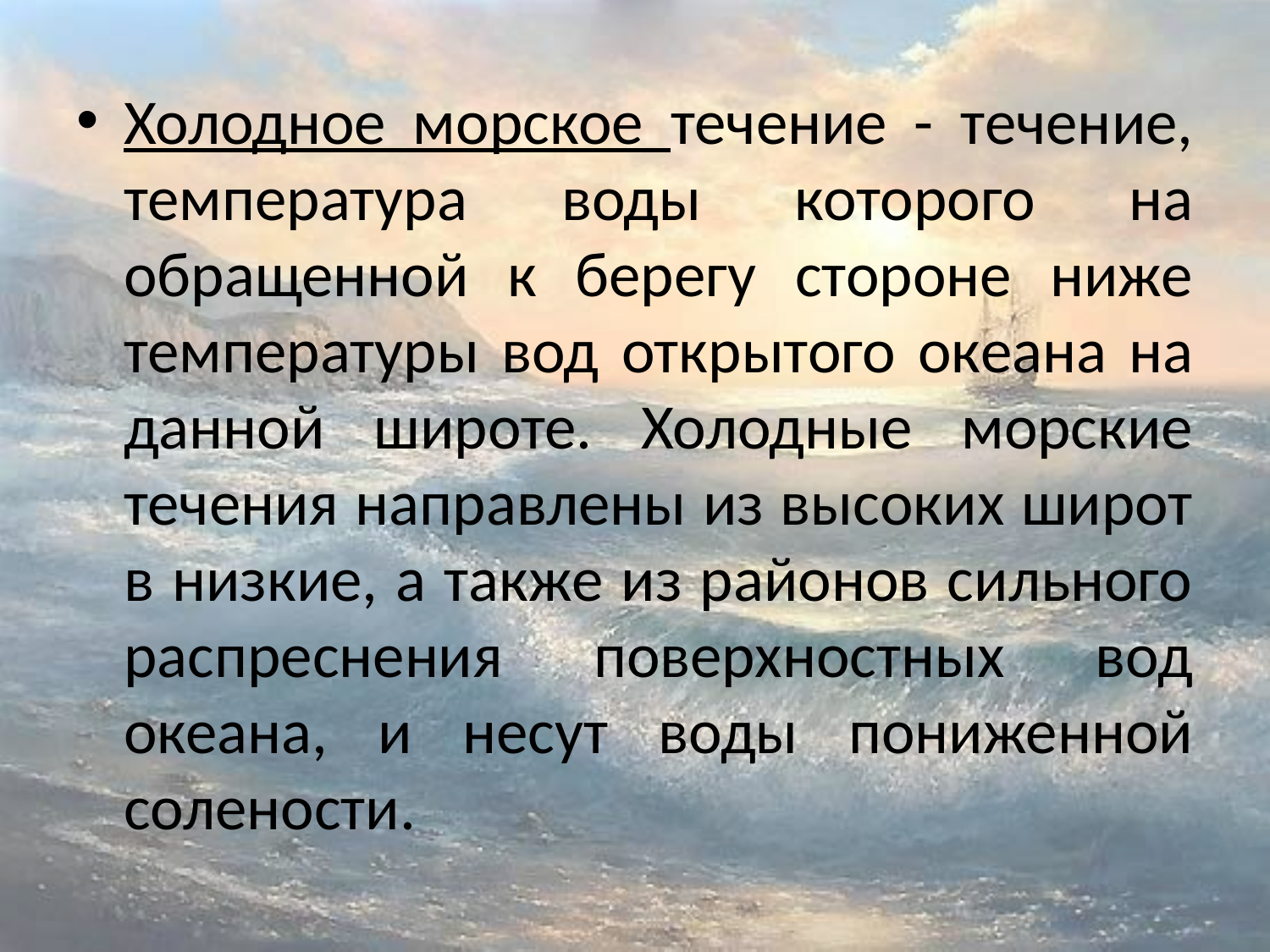

Холодное морское течение - течение, температура воды которого на обращенной к берегу стороне ниже температуры вод открытого океана на данной широте. Холодные морские течения направлены из высоких широт в низкие, а также из районов сильного распреснения поверхностных вод океана, и несут воды пониженной солености.